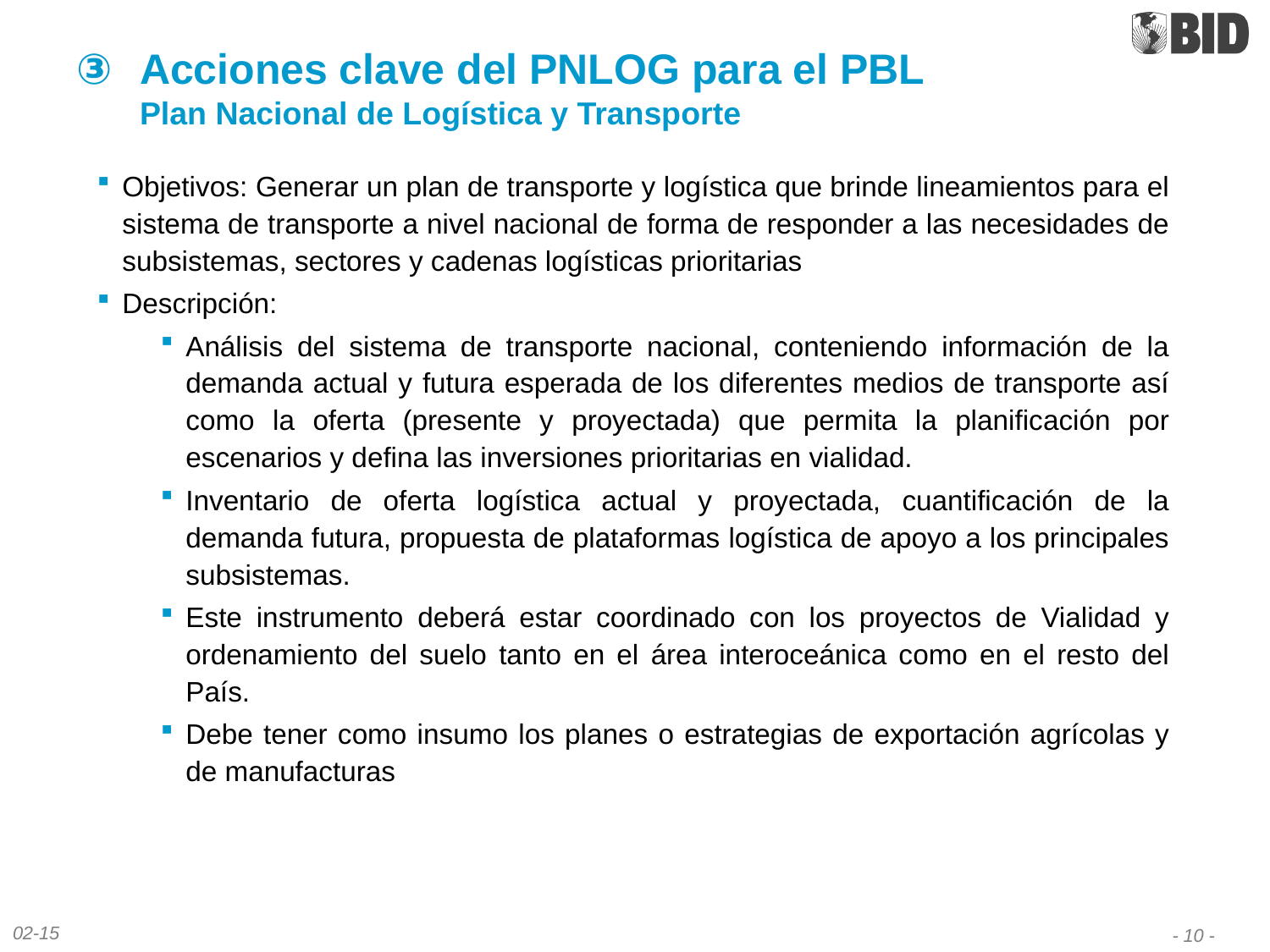

# Acciones clave del PNLOG para el PBL Plan Nacional de Logística y Transporte
Objetivos: Generar un plan de transporte y logística que brinde lineamientos para el sistema de transporte a nivel nacional de forma de responder a las necesidades de subsistemas, sectores y cadenas logísticas prioritarias
Descripción:
Análisis del sistema de transporte nacional, conteniendo información de la demanda actual y futura esperada de los diferentes medios de transporte así como la oferta (presente y proyectada) que permita la planificación por escenarios y defina las inversiones prioritarias en vialidad.
Inventario de oferta logística actual y proyectada, cuantificación de la demanda futura, propuesta de plataformas logística de apoyo a los principales subsistemas.
Este instrumento deberá estar coordinado con los proyectos de Vialidad y ordenamiento del suelo tanto en el área interoceánica como en el resto del País.
Debe tener como insumo los planes o estrategias de exportación agrícolas y de manufacturas
02-15
- 10 -